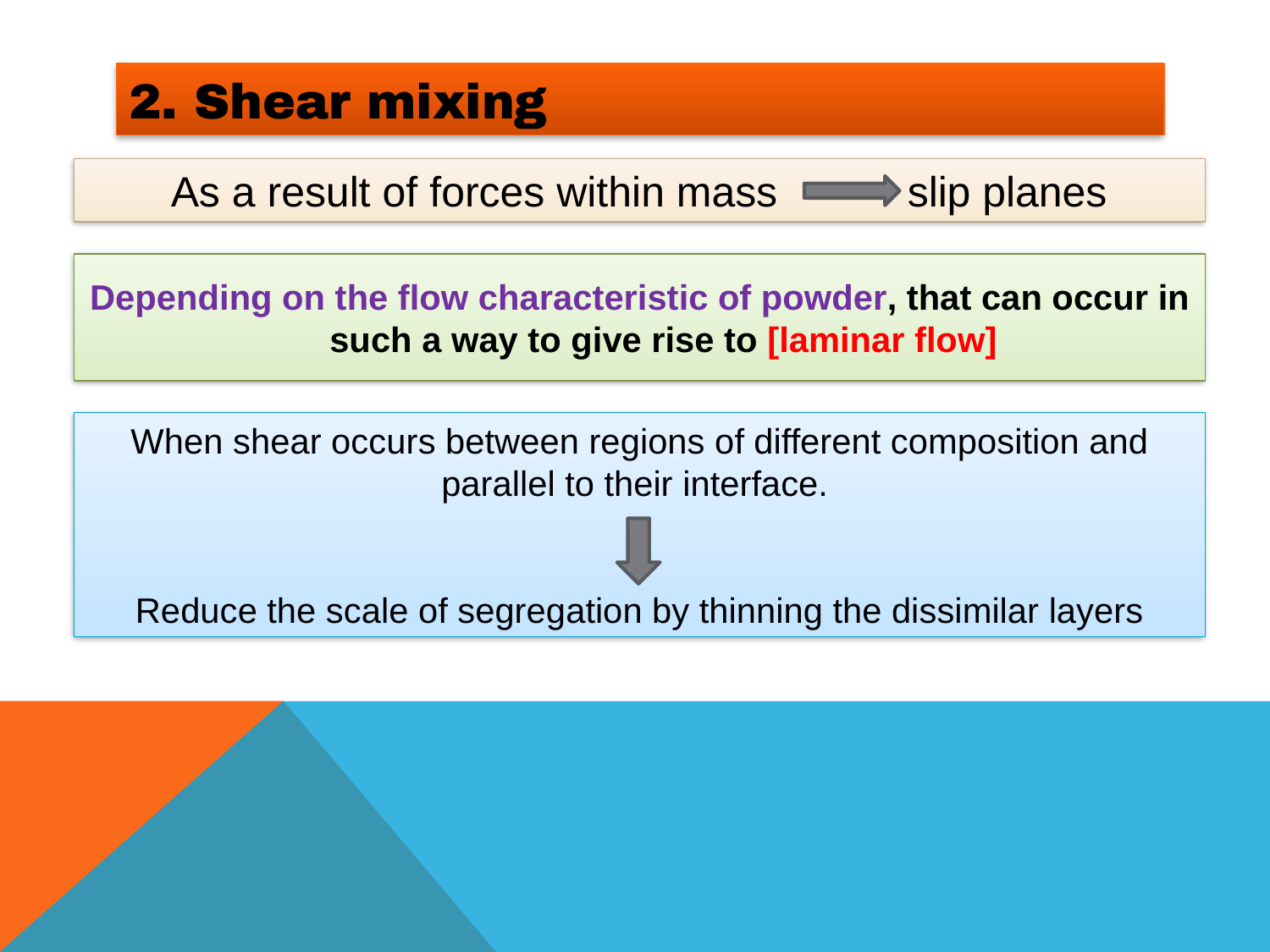

2. Shear mixing
As a result of forces within mass           slip planes

Depending on the flow characteristic of powder, that can occur in such a way to give rise to [laminar flow]
When shear occurs between regions of different composition and parallel to their interface.

Reduce the scale of segregation by thinning the dissimilar layers